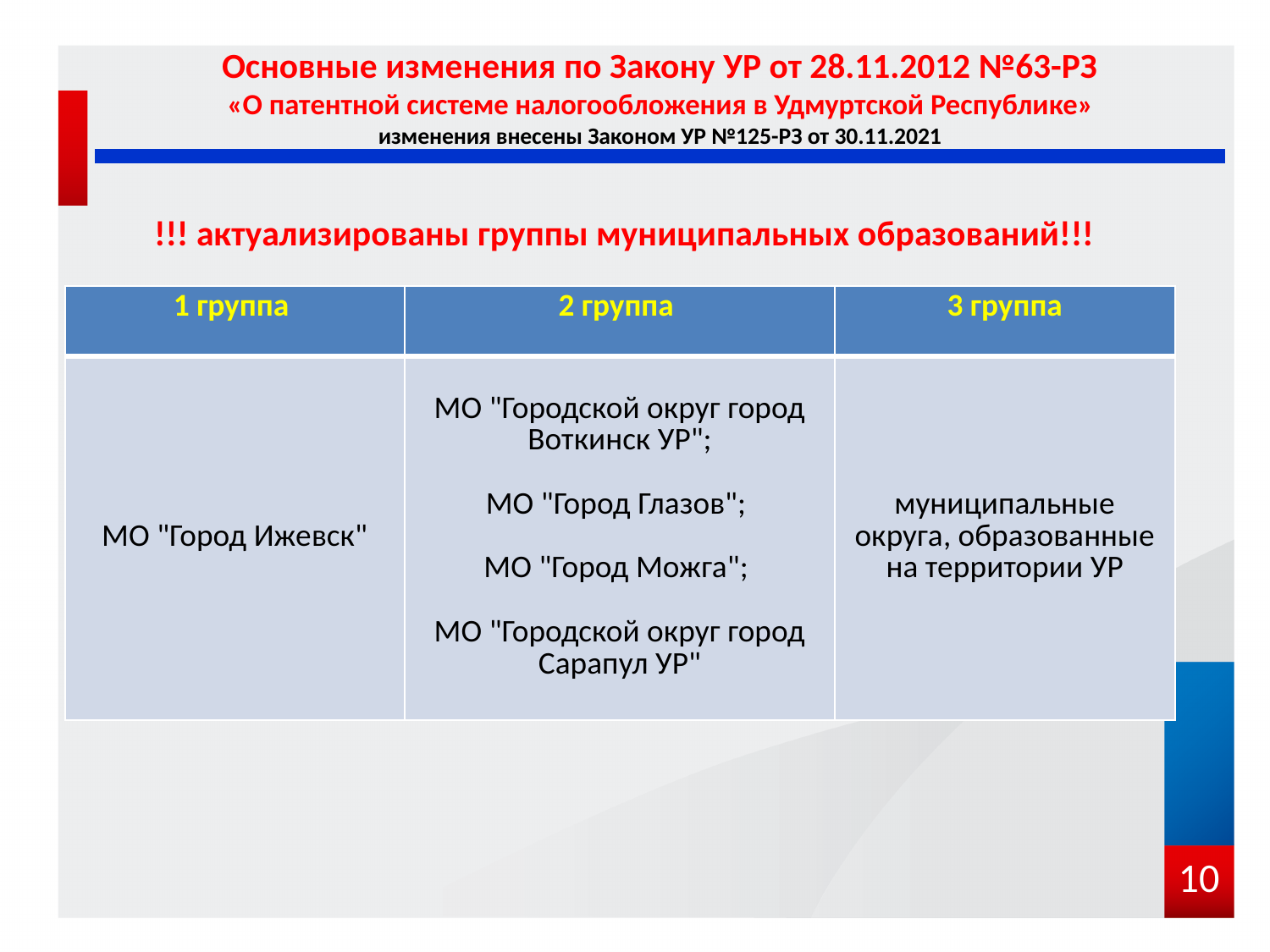

# Основные изменения по Закону УР от 28.11.2012 №63-РЗ «О патентной системе налогообложения в Удмуртской Республике» изменения внесены Законом УР №125-РЗ от 30.11.2021
!!! актуализированы группы муниципальных образований!!!

| 1 группа | 2 группа | 3 группа |
| --- | --- | --- |
| МО "Город Ижевск" | МО "Городской округ город Воткинск УР"; МО "Город Глазов"; МО "Город Можга"; МО "Городской округ город Сарапул УР" | муниципальные округа, образованные на территории УР |

10